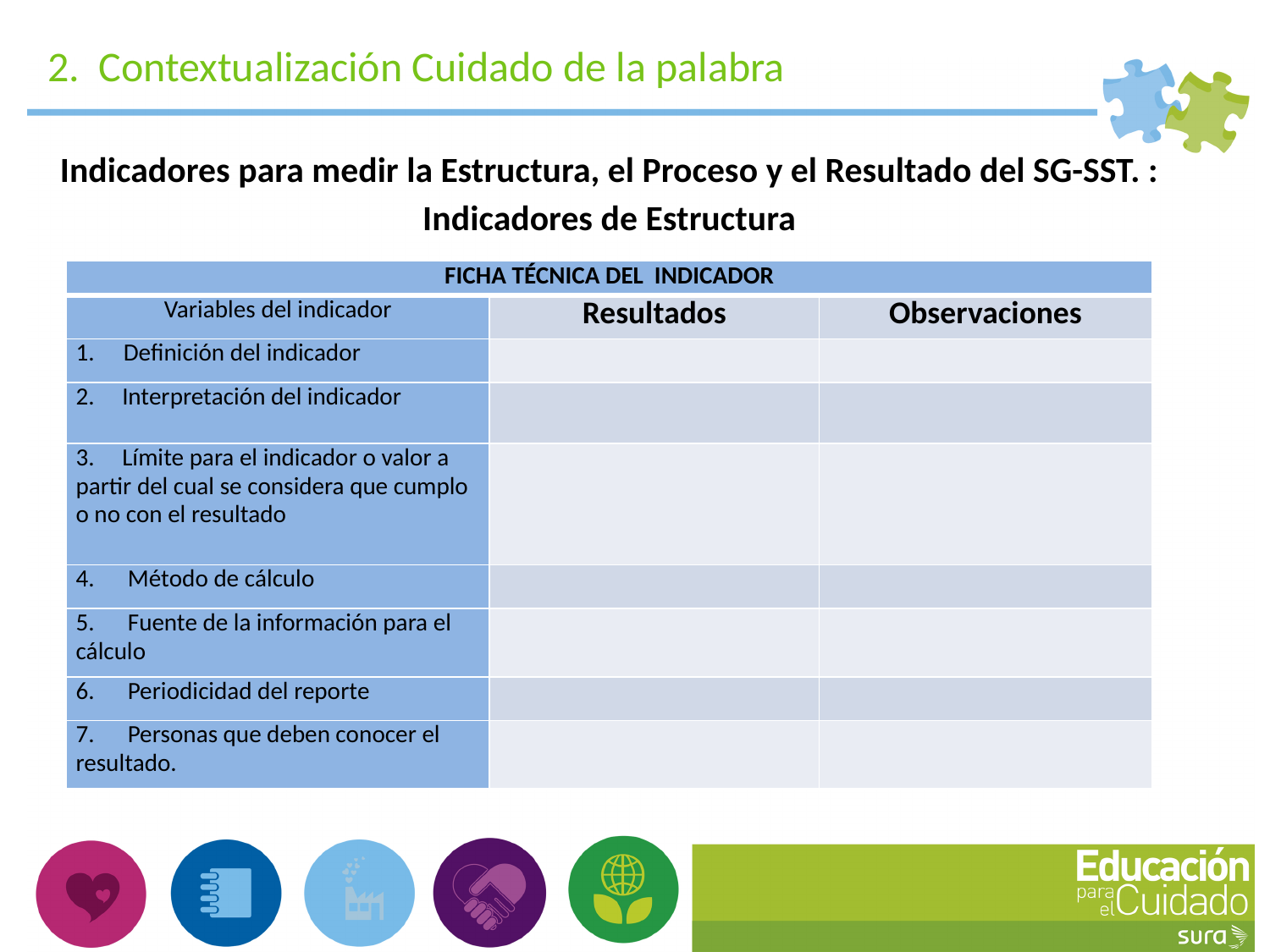

2.  Contextualización Cuidado de la palabra
Indicadores para medir la Estructura, el Proceso y el Resultado del SG-SST. : Indicadores de Estructura
| FICHA TÉCNICA DEL INDICADOR |  |  |
| --- | --- | --- |
| Variables del indicador | Resultados | Observaciones |
| Definición del indicador |  |  |
| 2. Interpretación del indicador |  |  |
| 3. Límite para el indicador o valor a partir del cual se considera que cumplo o no con el resultado |  |  |
| 4. Método de cálculo |  |  |
| 5. Fuente de la información para el cálculo |  |  |
| 6. Periodicidad del reporte |  |  |
| 7. Personas que deben conocer el resultado. |  |  |